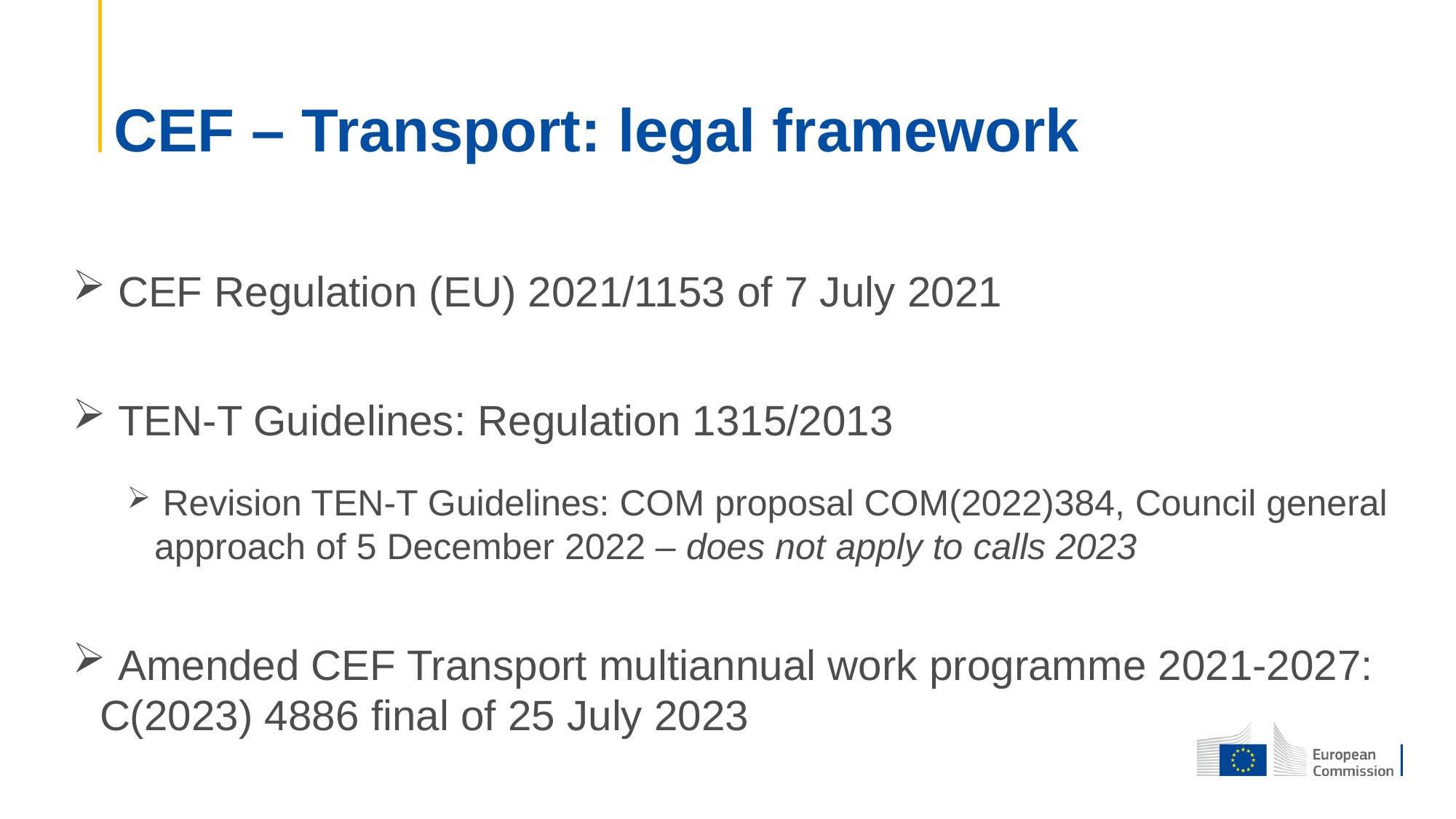

# CEF – Transport: legal framework
 CEF Regulation (EU) 2021/1153 of 7 July 2021
 TEN-T Guidelines: Regulation 1315/2013
 Revision TEN-T Guidelines: COM proposal COM(2022)384, Council general approach of 5 December 2022 – does not apply to calls 2023
 Amended CEF Transport multiannual work programme 2021-2027: C(2023) 4886 final of 25 July 2023